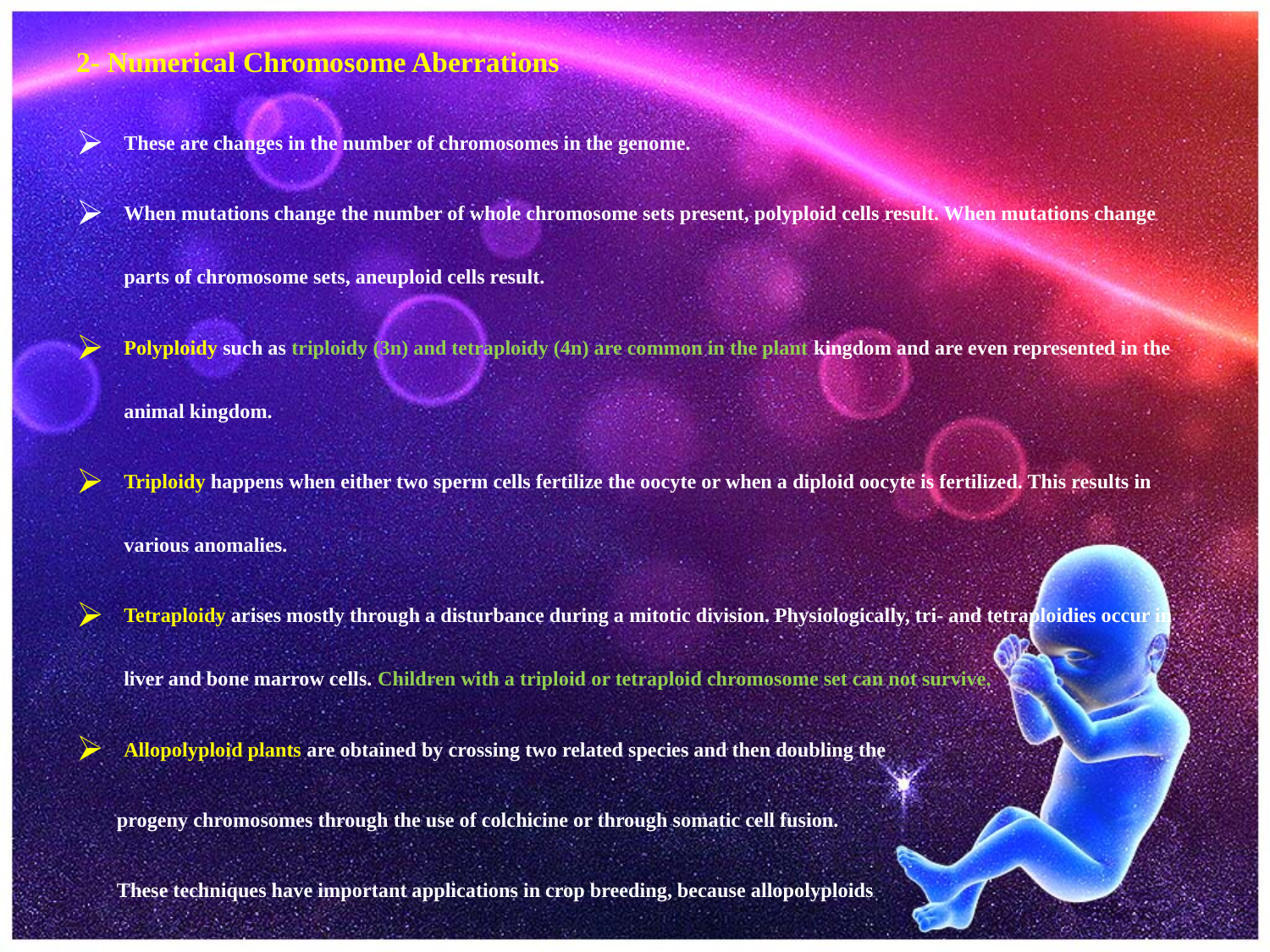

2- Numerical Chromosome Aberrations
These are changes in the number of chromosomes in the genome.
When mutations change the number of whole chromosome sets present, polyploid cells result. When mutations change parts of chromosome sets, aneuploid cells result.
Polyploidy such as triploidy (3n) and tetraploidy (4n) are common in the plant kingdom and are even represented in the animal kingdom.
Triploidy happens when either two sperm cells fertilize the oocyte or when a diploid oocyte is fertilized. This results in various anomalies.
Tetraploidy arises mostly through a disturbance during a mitotic division. Physiologically, tri- and tetraploidies occur in liver and bone marrow cells. Children with a triploid or tetraploid chromosome set can not survive.
Allopolyploid plants are obtained by crossing two related species and then doubling the
        progeny chromosomes through the use of colchicine or through somatic cell fusion.
        These techniques have important applications in crop breeding, because allopolyploids
         combine the useful features of the two parental species into one type.
Polyploidy can result in an organism of larger dimensions; this discovery has permitted
         important advances in horticulture and in crop breeding.
The normal species-specific diploid genome is euploid, and contains a complete set of
        chromosomes from each parent, e.g. 2n = 46 for humans.